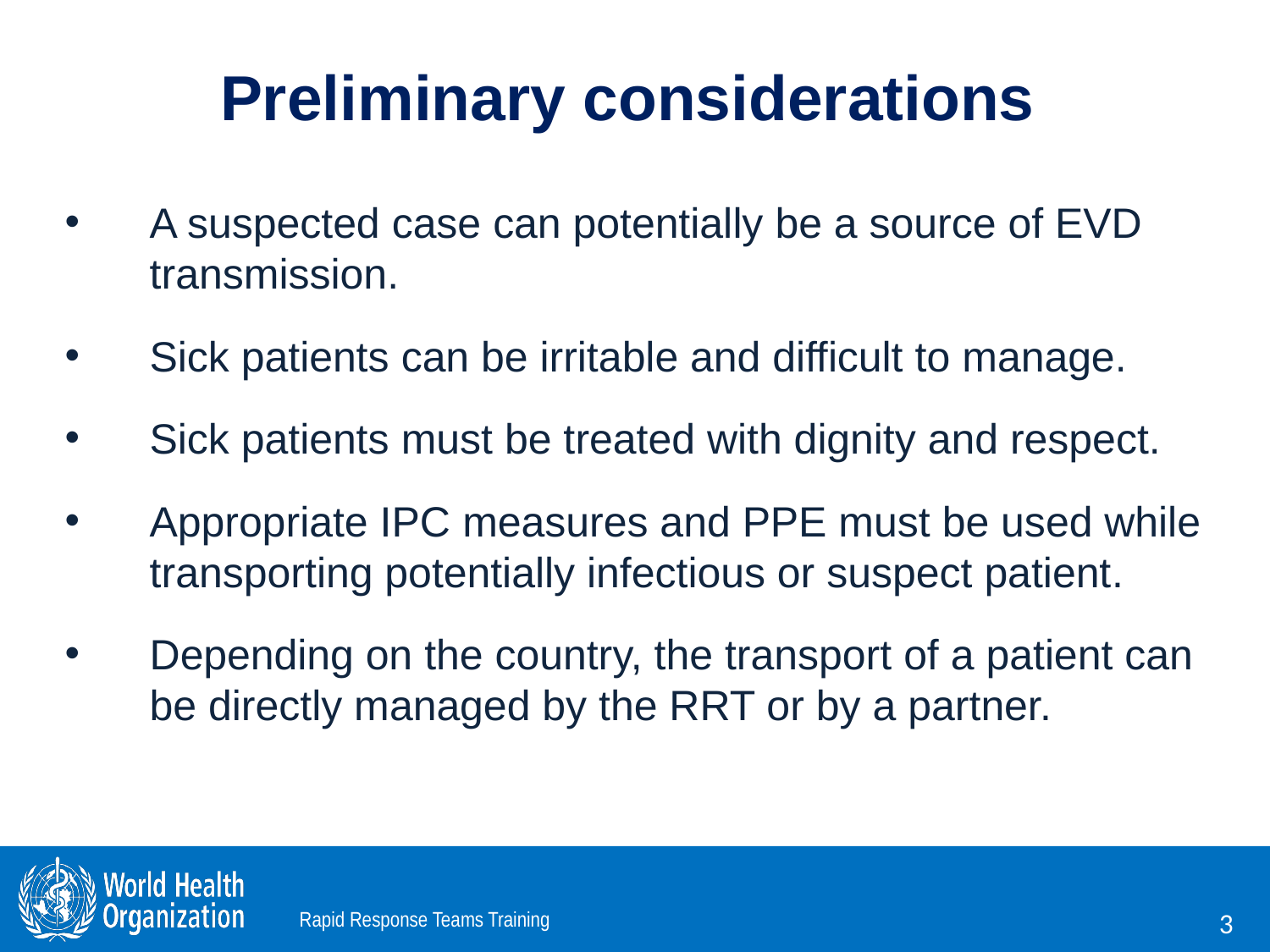

# Preliminary considerations
A suspected case can potentially be a source of EVD transmission.
Sick patients can be irritable and difficult to manage.
Sick patients must be treated with dignity and respect.
Appropriate IPC measures and PPE must be used while transporting potentially infectious or suspect patient.
Depending on the country, the transport of a patient can be directly managed by the RRT or by a partner.